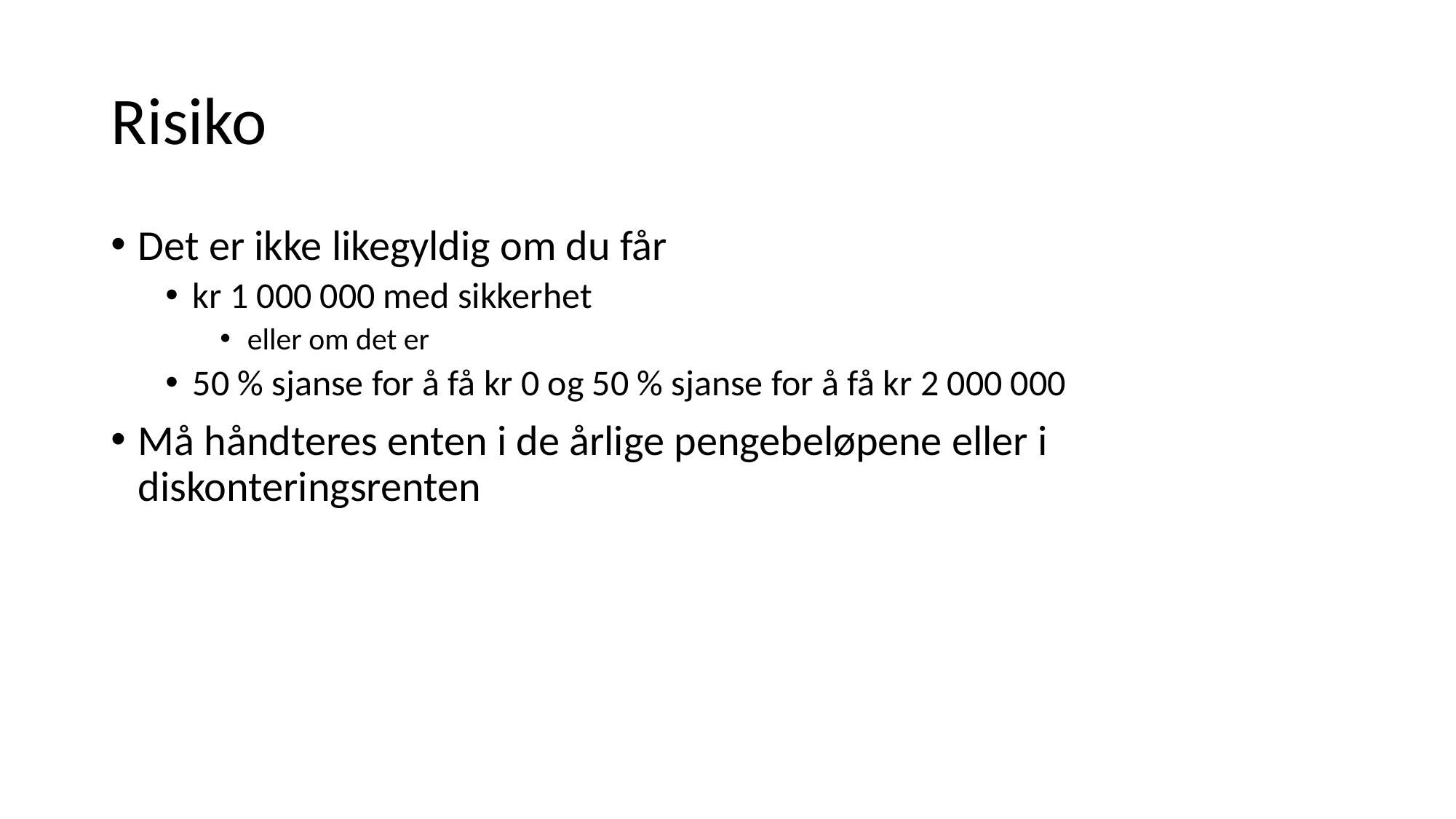

# Risiko
Det er ikke likegyldig om du får
kr 1 000 000 med sikkerhet
eller om det er
50 % sjanse for å få kr 0 og 50 % sjanse for å få kr 2 000 000
Må håndteres enten i de årlige pengebeløpene eller i diskonteringsrenten